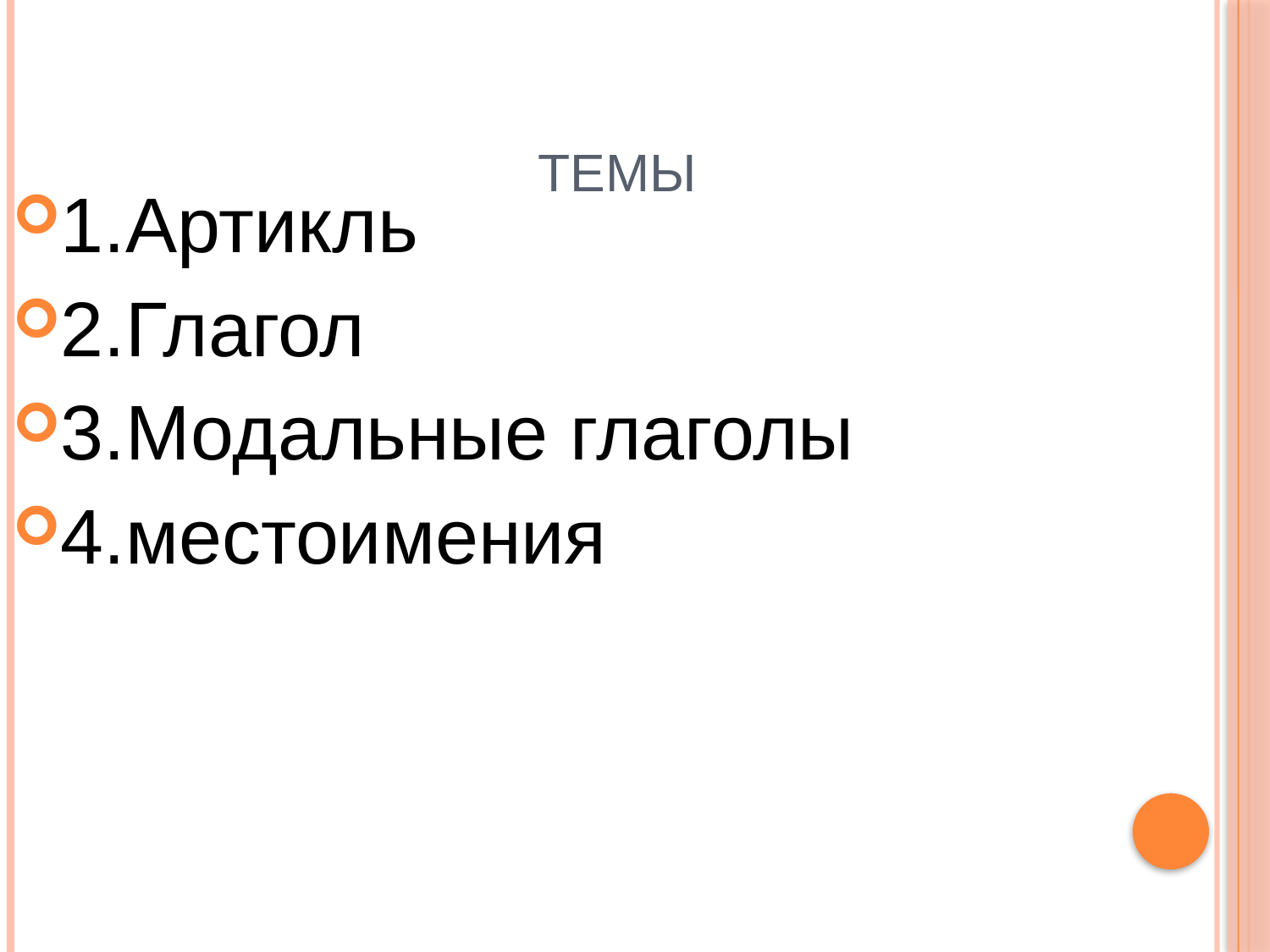

# Темы
1.Артикль
2.Глагол
3.Модальные глаголы
4.местоимения